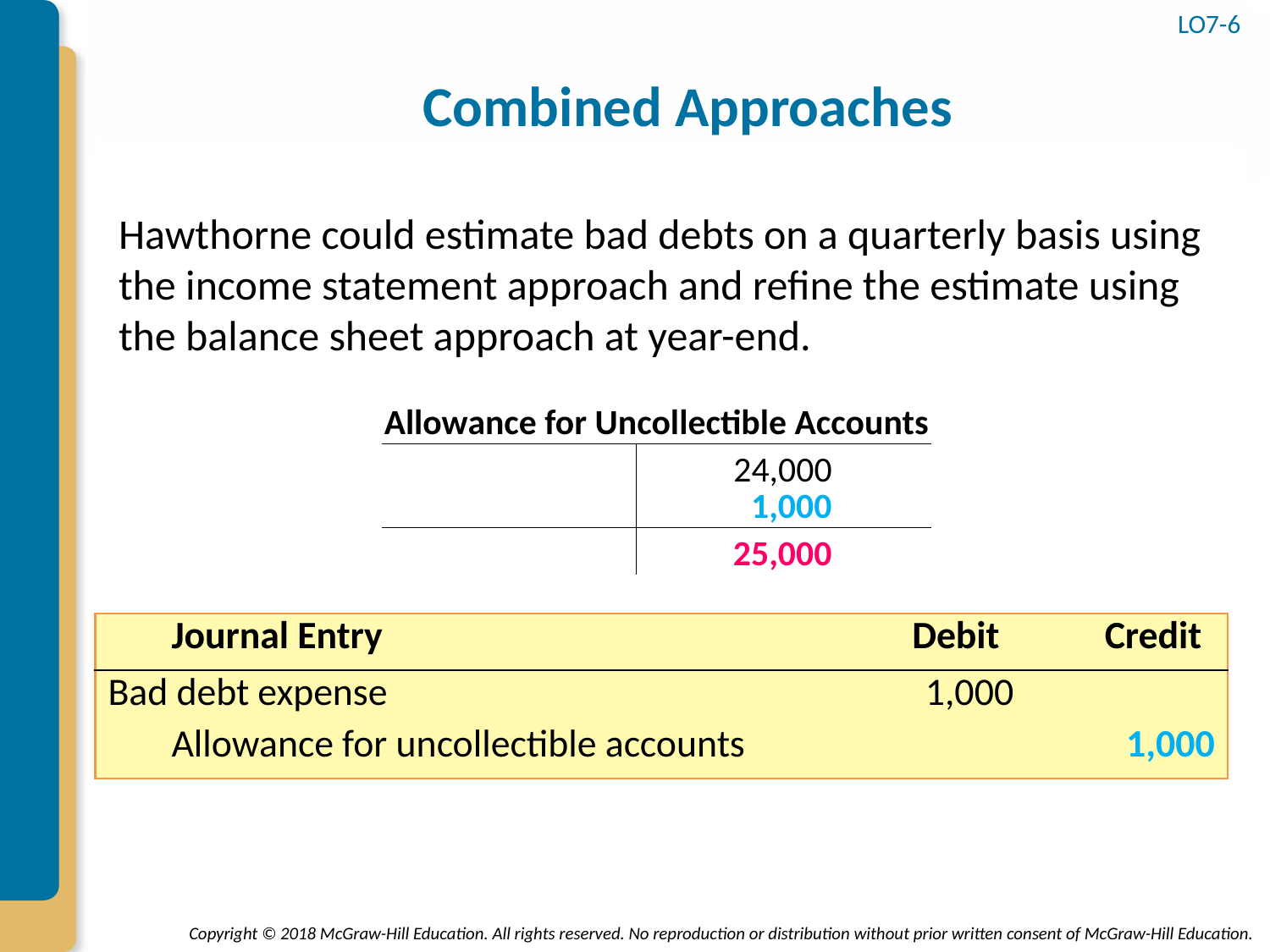

# Combined Approaches
LO7-6
Hawthorne could estimate bad debts on a quarterly basis using the income statement approach and refine the estimate using the balance sheet approach at year-end.
| Allowance for Uncollectible Accounts |  |  |  |  |  |
| --- | --- | --- | --- | --- | --- |
|  |  |  |  | 24,000 |  |
|  |  |  |  | 1,000 |  |
|  |  |  |  | 25,000 |  |
| Journal Entry | Debit | Credit |
| --- | --- | --- |
| Bad debt expense | 1,000 |  |
| Allowance for uncollectible accounts |  | 1,000 |